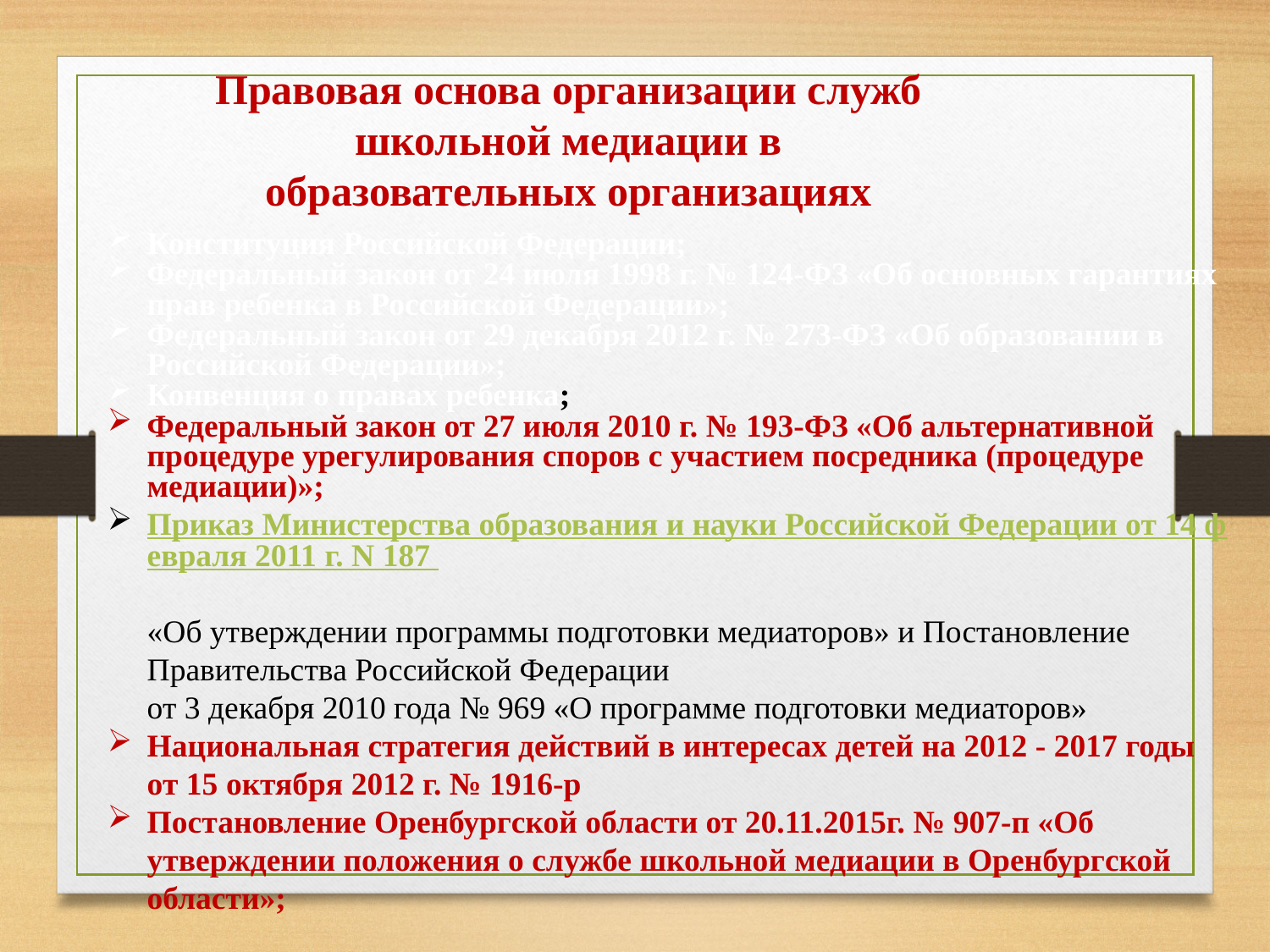

Правовая основа организации служб школьной медиации в образовательных организациях
Конституция Российской Федерации;
Федеральный закон от 24 июля 1998 г. № 124-ФЗ «Об основных гарантиях прав ребенка в Российской Федерации»;
Федеральный закон от 29 декабря 2012 г. № 273-ФЗ «Об образовании в Российской Федерации»;
Конвенция о правах ребенка;
Федеральный закон от 27 июля 2010 г. № 193-ФЗ «Об альтернативной процедуре урегулирования споров с участием посредника (процедуре медиации)»;
Приказ Министерства образования и науки Российской Федерации от 14 февраля 2011 г. N 187
«Об утверждении программы подготовки медиаторов» и Постановление Правительства Российской Федерации
от 3 декабря 2010 года № 969 «О программе подготовки медиаторов»
Национальная стратегия действий в интересах детей на 2012 - 2017 годы от 15 октября 2012 г. № 1916-р
Постановление Оренбургской области от 20.11.2015г. № 907-п «Об утверждении положения о службе школьной медиации в Оренбургской области»;